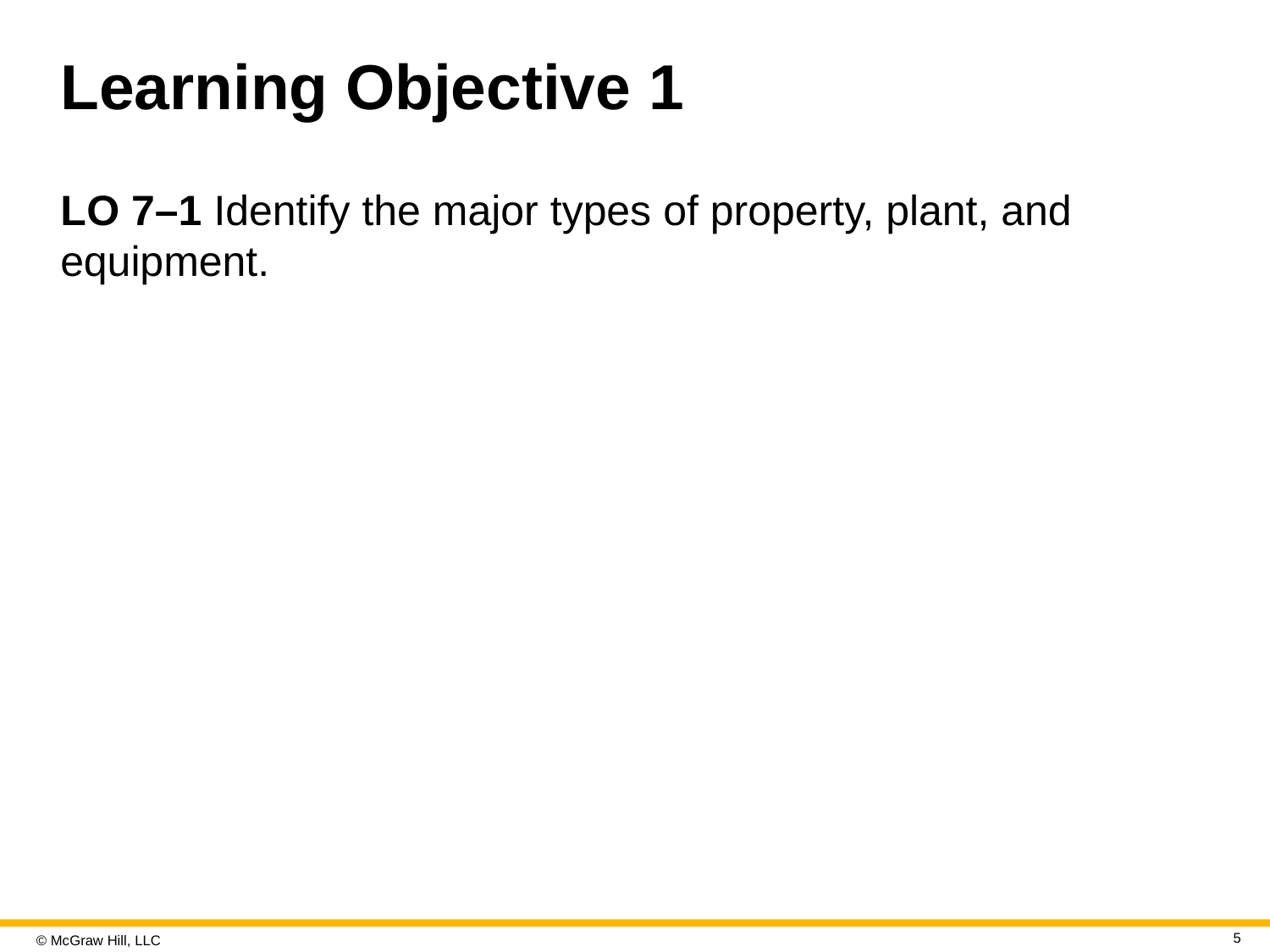

# Learning Objective 1
L O 7–1 Identify the major types of property, plant, and equipment.
5